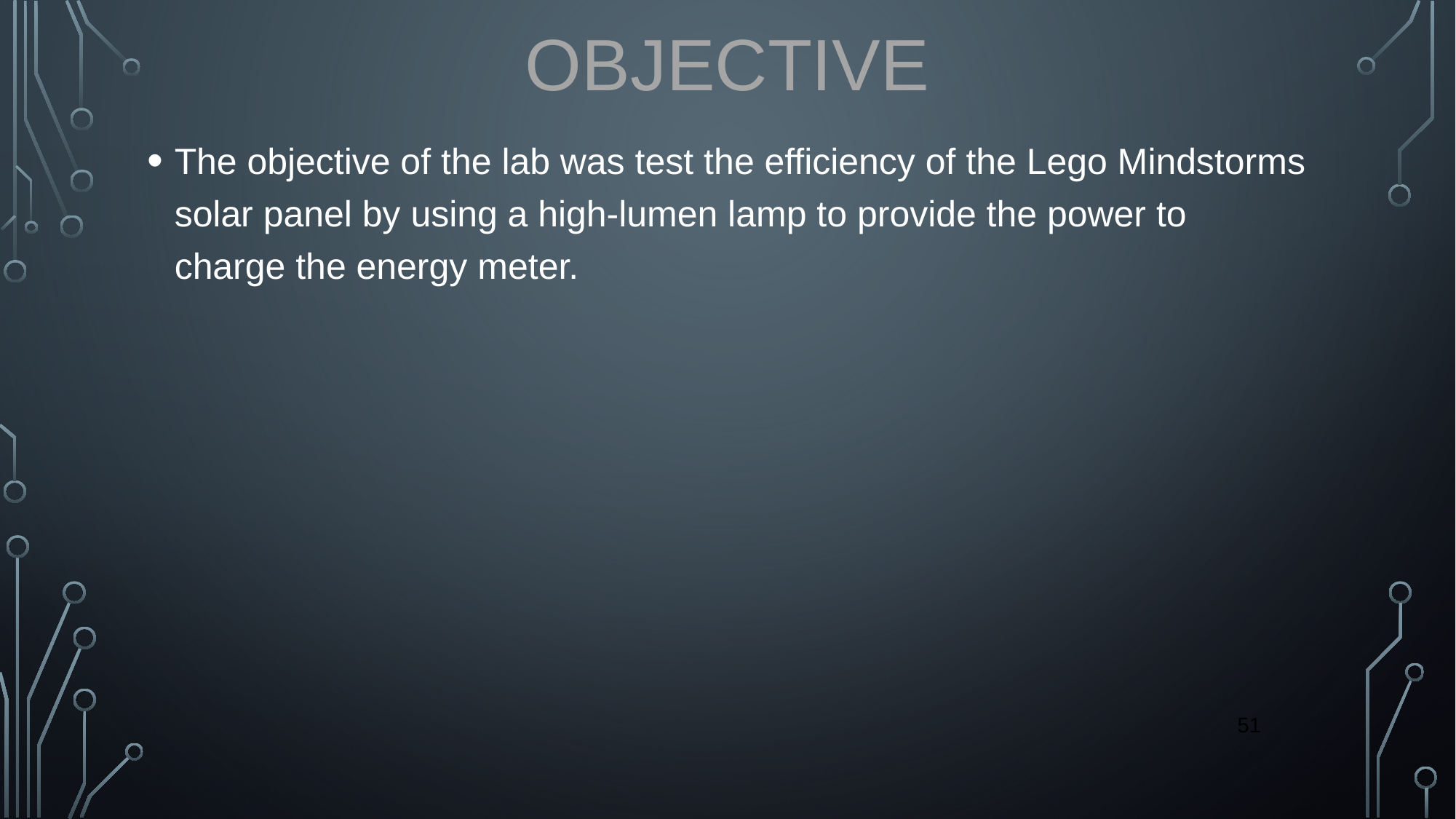

# OBJECTIVE
The objective of the lab was test the efficiency of the Lego Mindstorms solar panel by using a high-lumen lamp to provide the power to charge the energy meter.
51